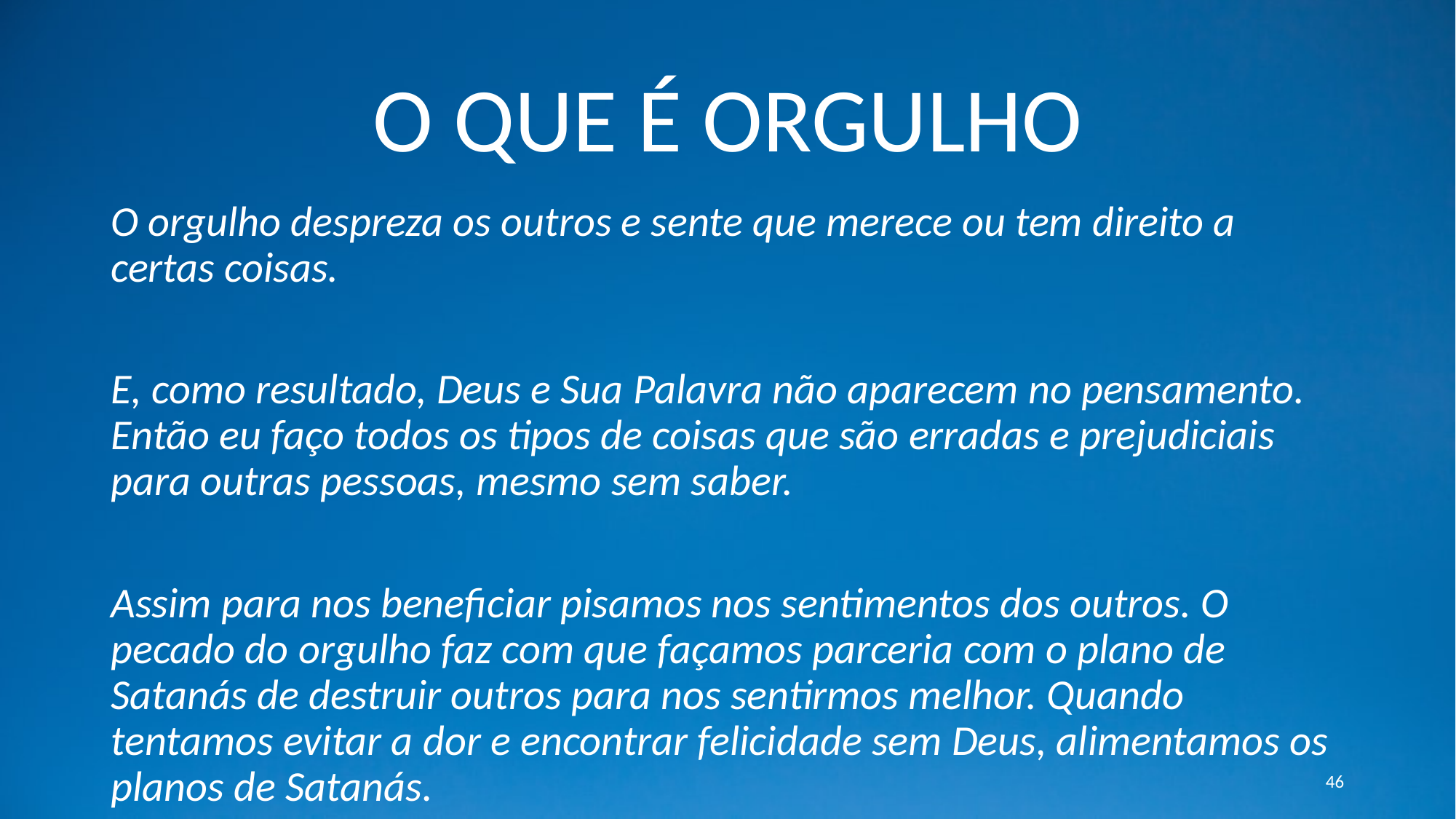

# O QUE É ORGULHO
O orgulho despreza os outros e sente que merece ou tem direito a certas coisas.

E, como resultado, Deus e Sua Palavra não aparecem no pensamento. Então eu faço todos os tipos de coisas que são erradas e prejudiciais para outras pessoas, mesmo sem saber.

Assim para nos beneficiar pisamos nos sentimentos dos outros. O pecado do orgulho faz com que façamos parceria com o plano de Satanás de destruir outros para nos sentirmos melhor. Quando tentamos evitar a dor e encontrar felicidade sem Deus, alimentamos os planos de Satanás.
46